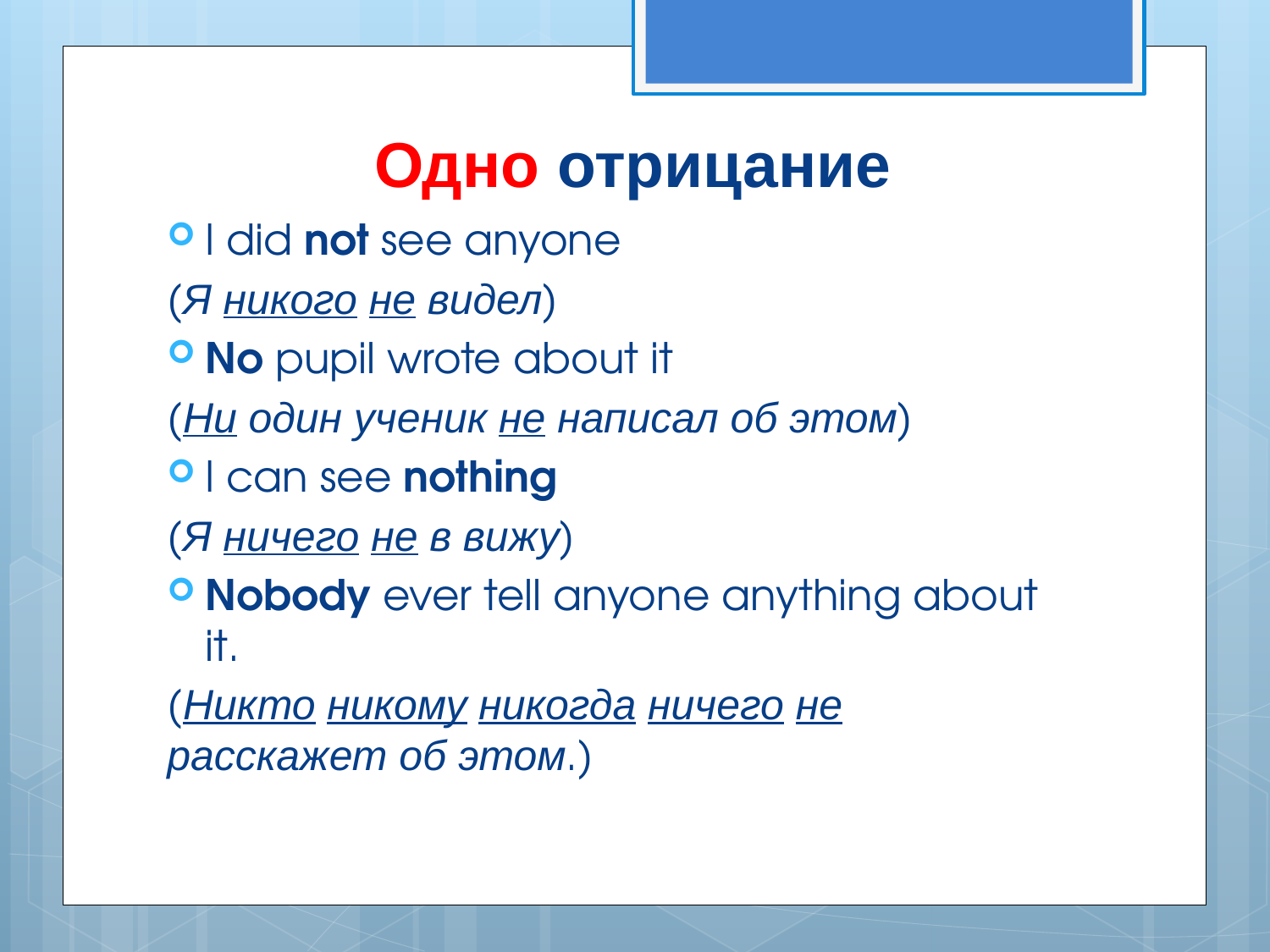

# Одно отрицание
I did not see anyone
(Я никого не видел)
No pupil wrote about it
(Ни один ученик не написал об этом)
I can see nothing
(Я ничего не в вижу)
Nobody ever tell anyone anything about it.
(Никто никому никогда ничего не расскажет об этом.)